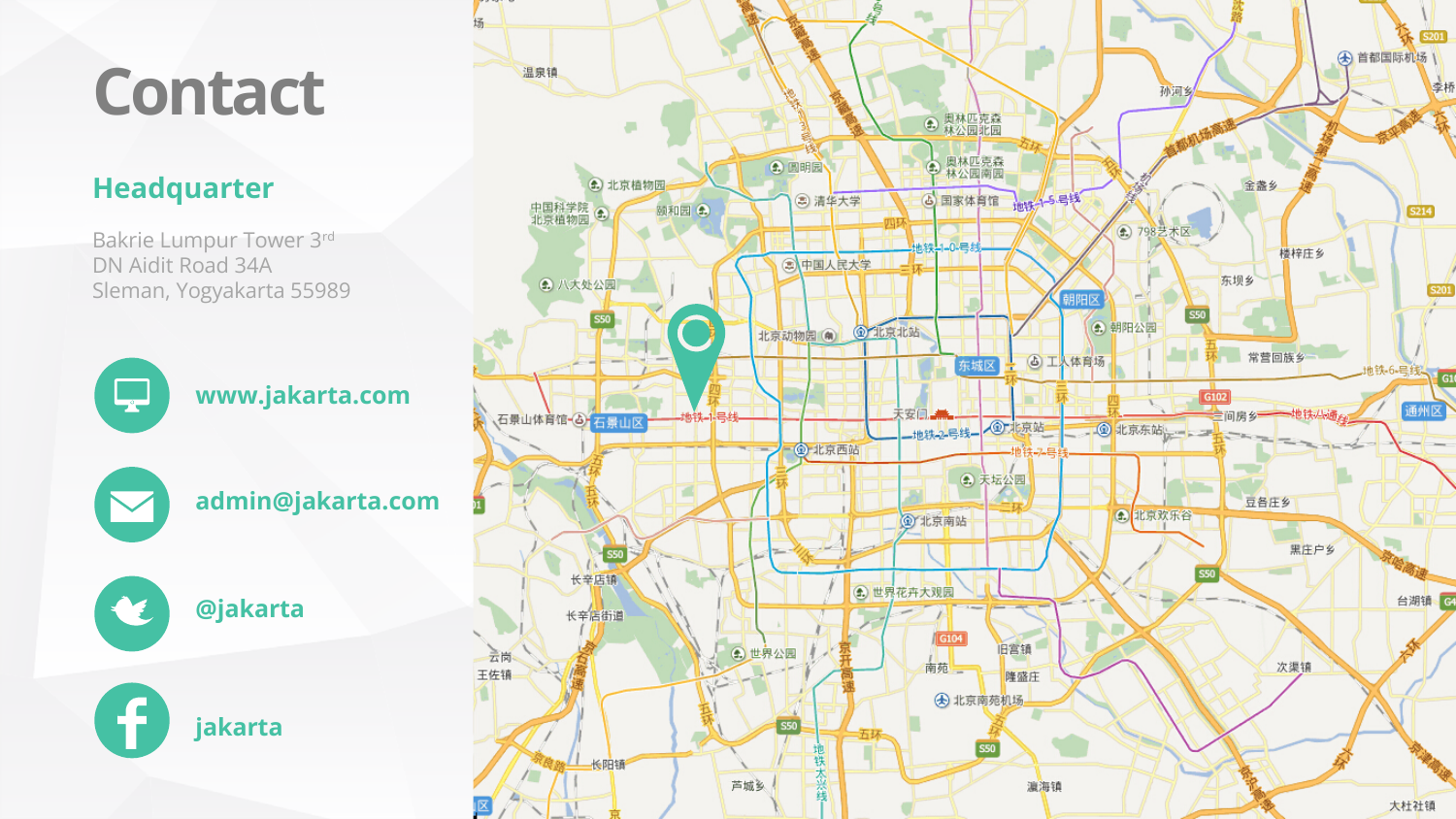

Contact
Headquarter

Bakrie Lumpur Tower 3rd
DN Aidit Road 34A
Sleman, Yogyakarta 55989

www.jakarta.com

admin@jakarta.com

@jakarta

jakarta